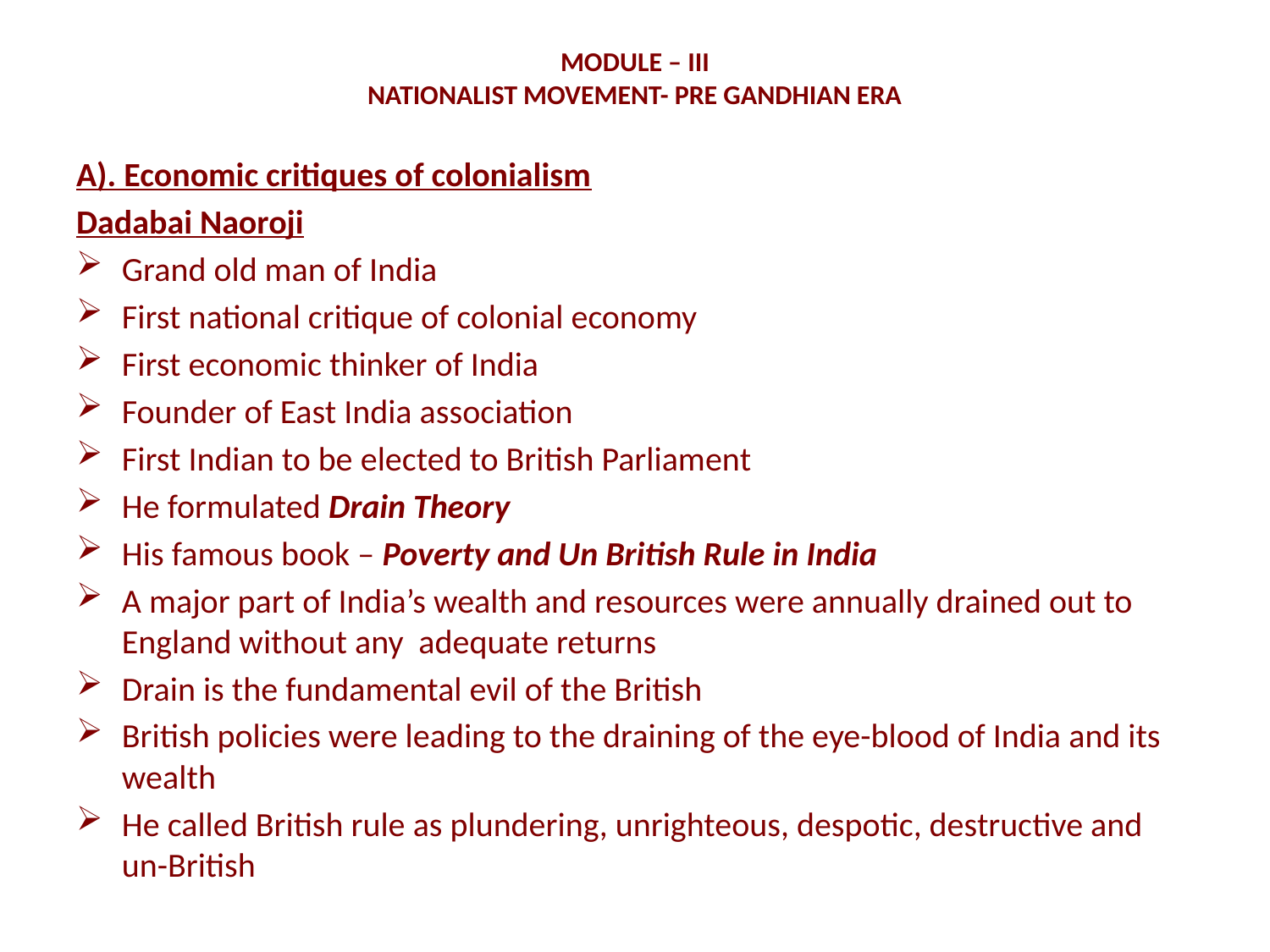

# MODULE – III NATIONALIST MOVEMENT- PRE GANDHIAN ERA
A). Economic critiques of colonialism
Dadabai Naoroji
Grand old man of India
First national critique of colonial economy
First economic thinker of India
Founder of East India association
First Indian to be elected to British Parliament
He formulated Drain Theory
His famous book – Poverty and Un British Rule in India
A major part of India’s wealth and resources were annually drained out to England without any  adequate returns
Drain is the fundamental evil of the British
British policies were leading to the draining of the eye-blood of India and its wealth
He called British rule as plundering, unrighteous, despotic, destructive and un-British